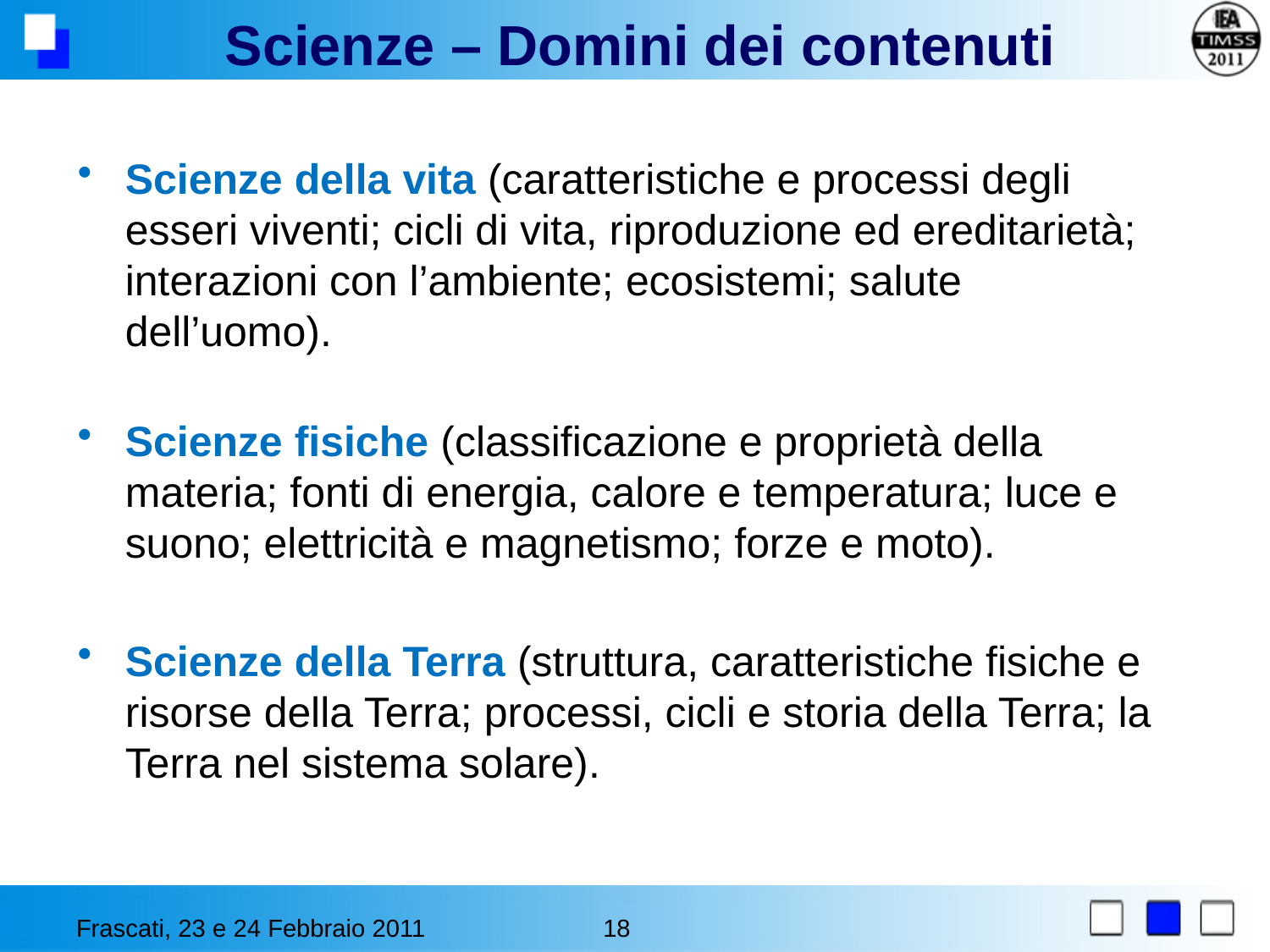

Scienze – Domini dei contenuti

Scienze della vita (caratteristiche e processi degli esseri viventi; cicli di vita, riproduzione ed ereditarietà; interazioni con l’ambiente; ecosistemi; salute dell’uomo).

Scienze fisiche (classificazione e proprietà della materia; fonti di energia, calore e temperatura; luce e suono; elettricità e magnetismo; forze e moto).

Scienze della Terra (struttura, caratteristiche fisiche e risorse della Terra; processi, cicli e storia della Terra; la Terra nel sistema solare).
Frascati, 23 e 24 Febbraio 2011
18